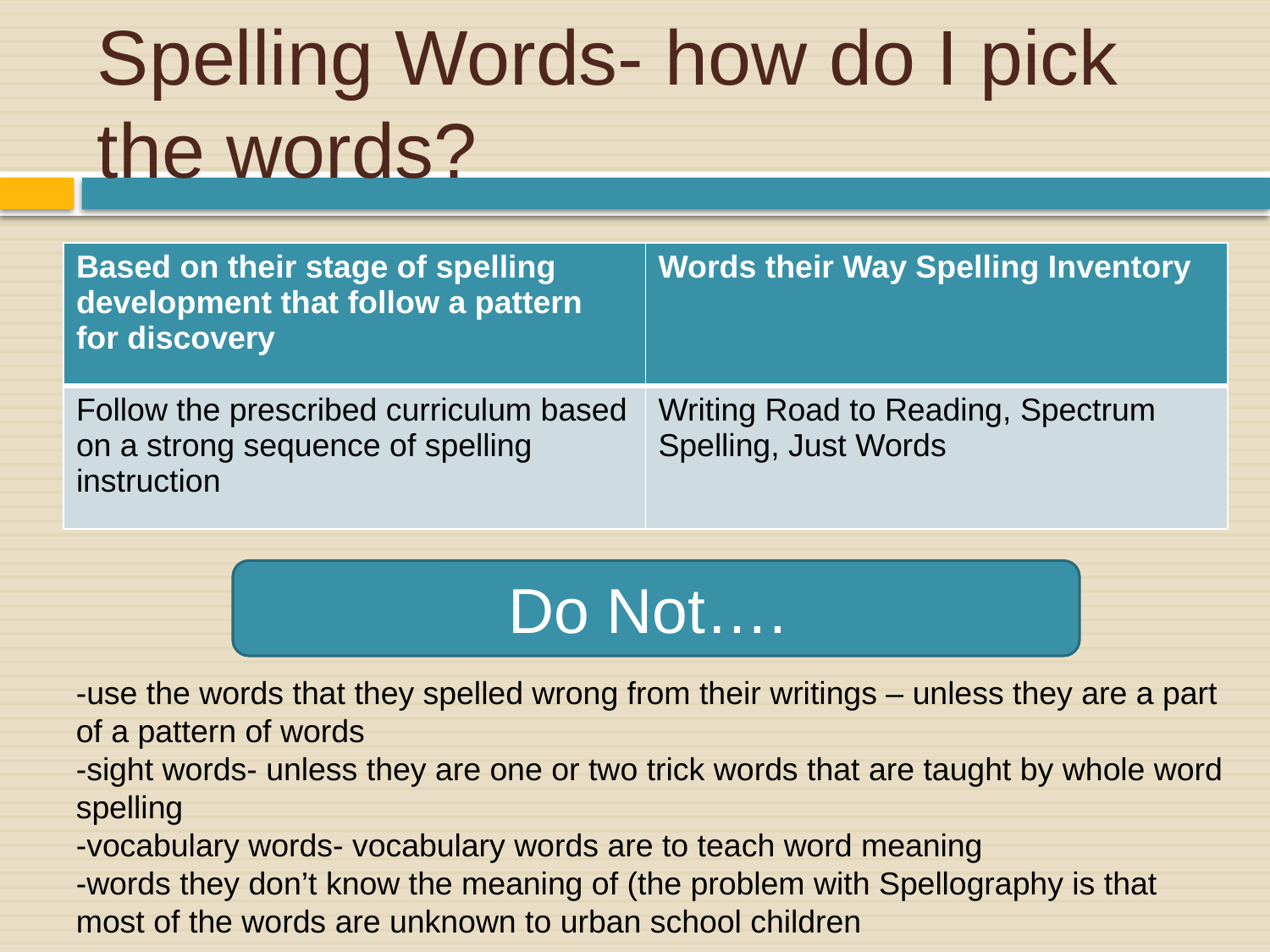

# Spelling Words- how do I pick the words?
| Based on their stage of spelling development that follow a pattern for discovery | Words their Way Spelling Inventory |
| --- | --- |
| Follow the prescribed curriculum based on a strong sequence of spelling instruction | Writing Road to Reading, Spectrum Spelling, Just Words |
Do Not….
-use the words that they spelled wrong from their writings – unless they are a part of a pattern of words
-sight words- unless they are one or two trick words that are taught by whole word spelling
-vocabulary words- vocabulary words are to teach word meaning
-words they don’t know the meaning of (the problem with Spellography is that most of the words are unknown to urban school children